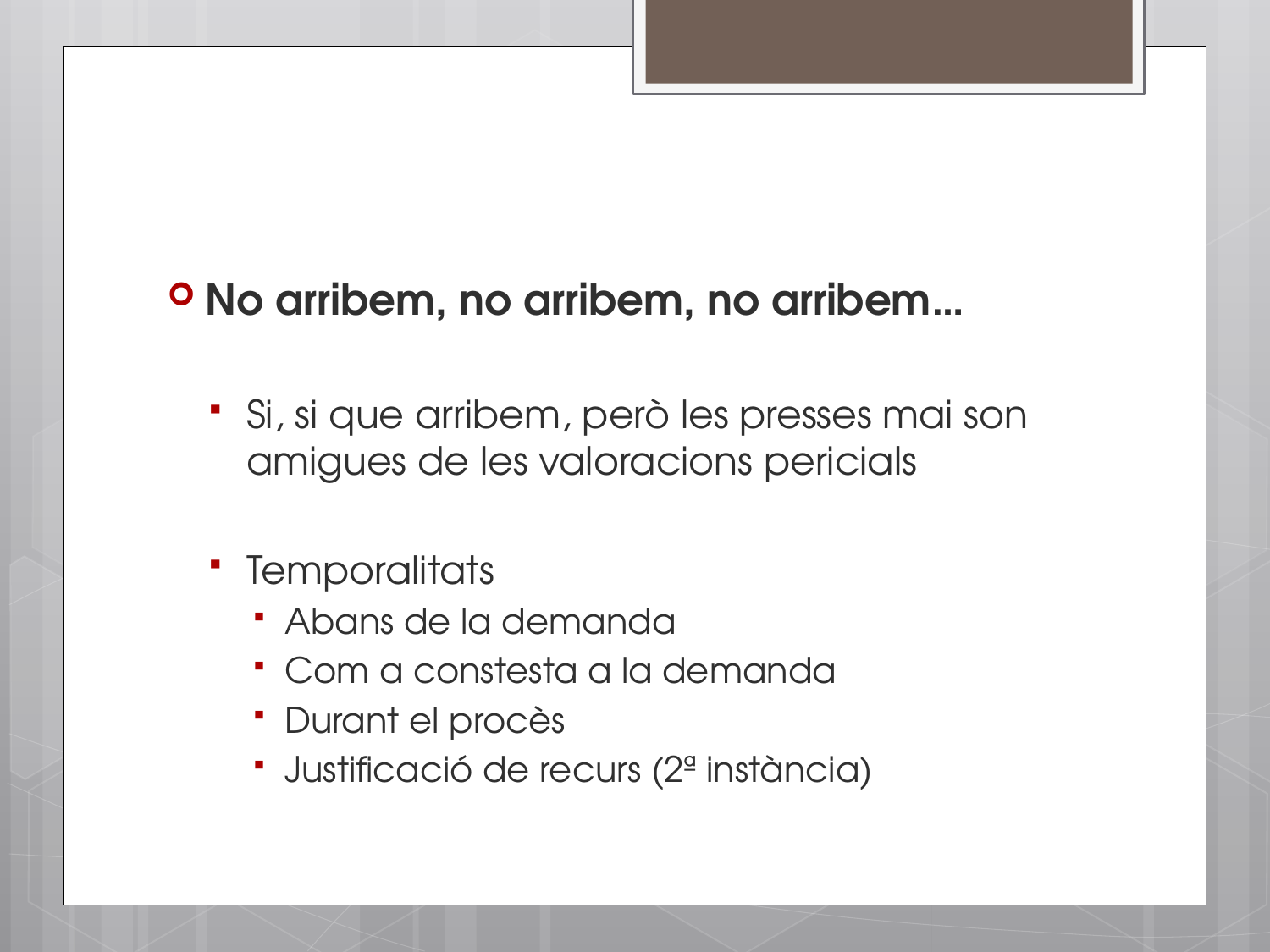

No arribem, no arribem, no arribem…

Si, si que arribem, però les presses mai son amigues de les valoracions pericials

Temporalitats
Abans de la demanda
Com a constesta a la demanda
Durant el procès
Justificació de recurs (2ª instància)